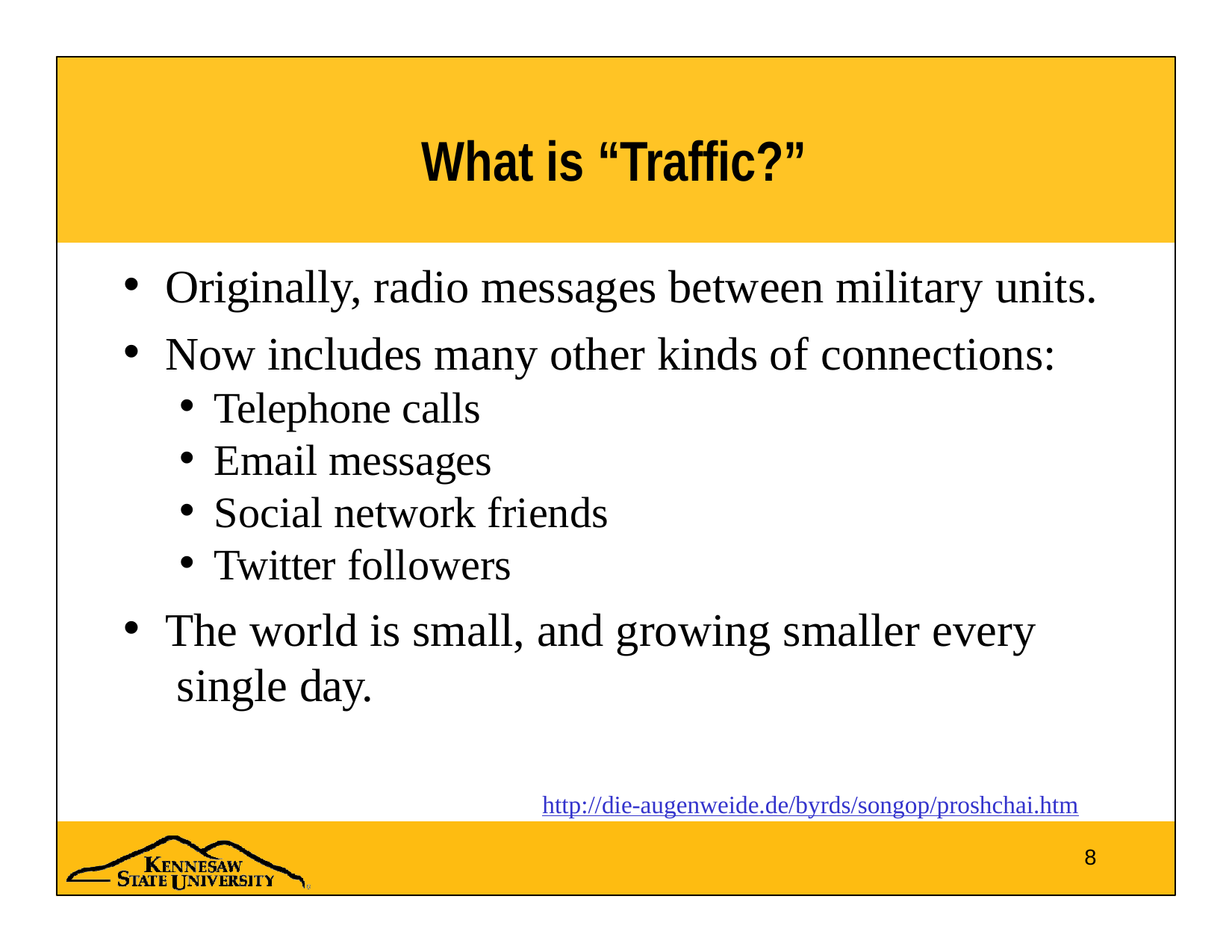

# What is “Traffic?”
Originally, radio messages between military units.
Now includes many other kinds of connections:
Telephone calls
Email messages
Social network friends
Twitter followers
The world is small, and growing smaller every  single day.
http://die-augenweide.de/byrds/songop/proshchai.htm

8